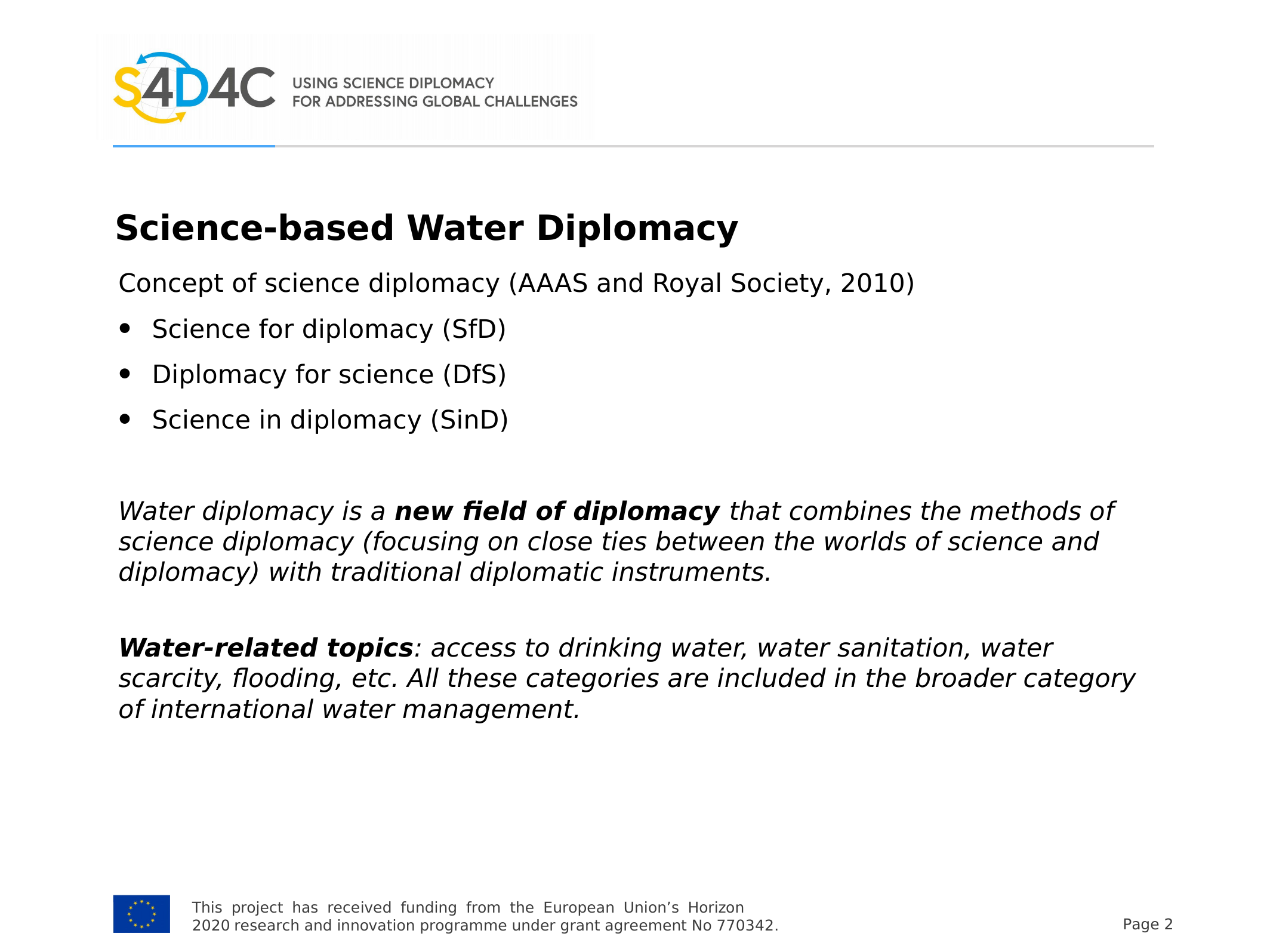

Science-based Water Diplomacy
Concept of science diplomacy (AAAS and Royal Society, 2010)
Science for diplomacy (SfD)
Diplomacy for science (DfS)
Science in diplomacy (SinD)

Water diplomacy is a new field of diplomacy that combines the methods of science diplomacy (focusing on close ties between the worlds of science and diplomacy) with traditional diplomatic instruments.
Water-related topics: access to drinking water, water sanitation, water scarcity, flooding, etc. All these categories are included in the broader category of international water management.

This  project  has  received  funding  from  the  European  Union’s  Horizon  2020 research and innovation programme under grant agreement No 770342.
Page 2